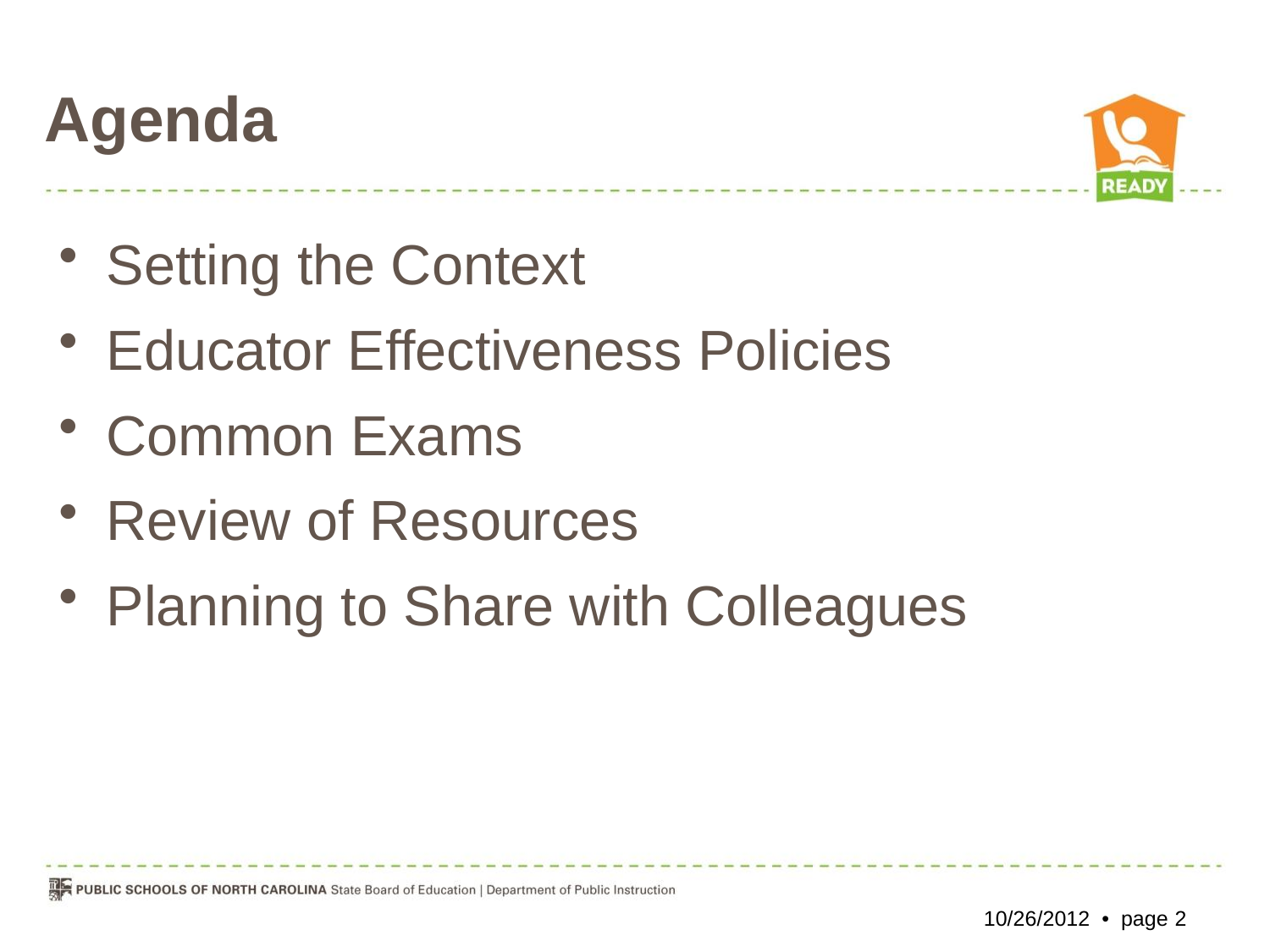

Agenda
What do we need?
Setting the Context
Educator Effectiveness Policies
Common Exams
Review of Resources
Planning to Share with Colleagues

10/26/2012  •  page 2